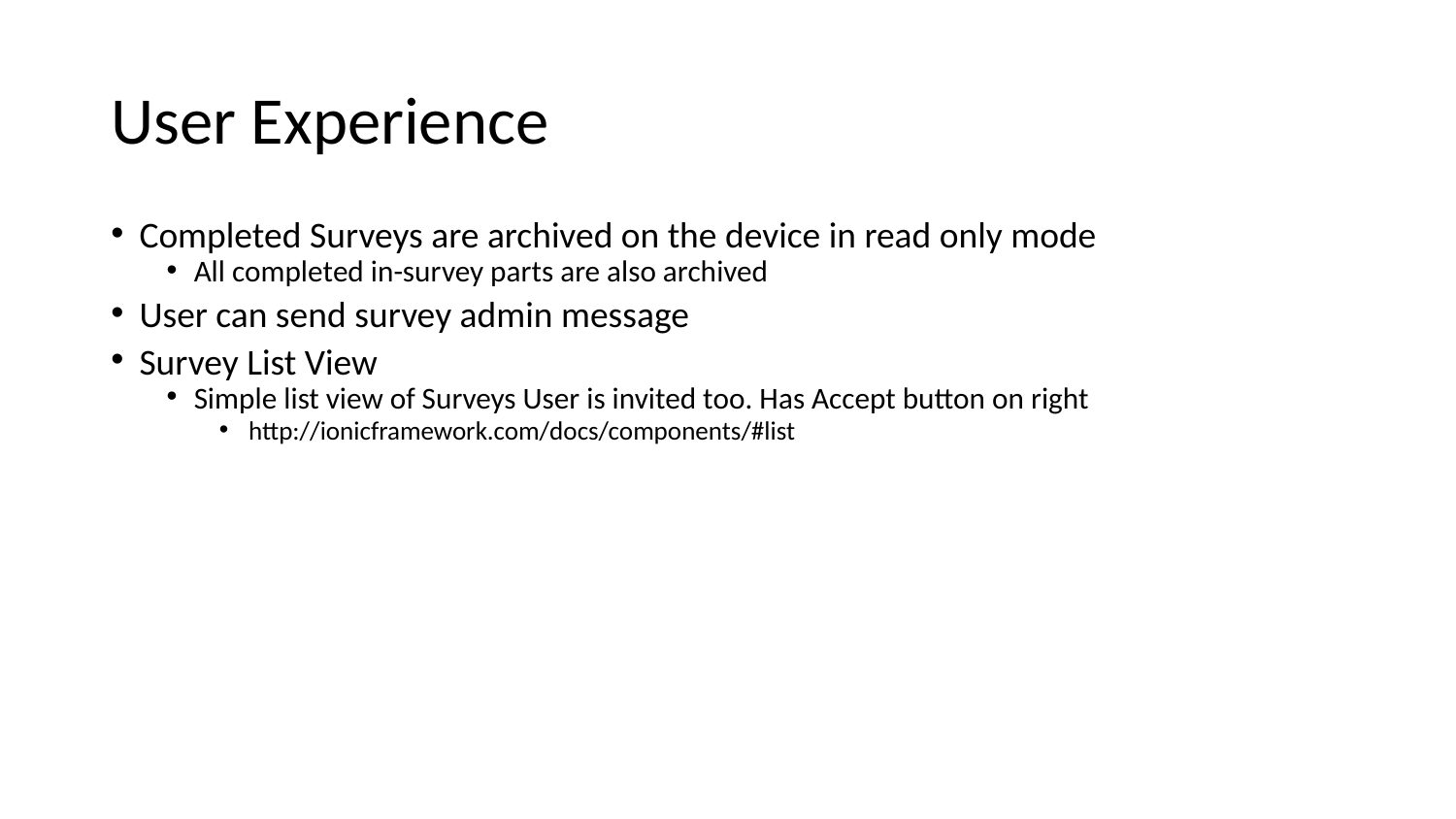

# User Experience
Completed Surveys are archived on the device in read only mode
All completed in-survey parts are also archived
User can send survey admin message
Survey List View
Simple list view of Surveys User is invited too. Has Accept button on right
http://ionicframework.com/docs/components/#list